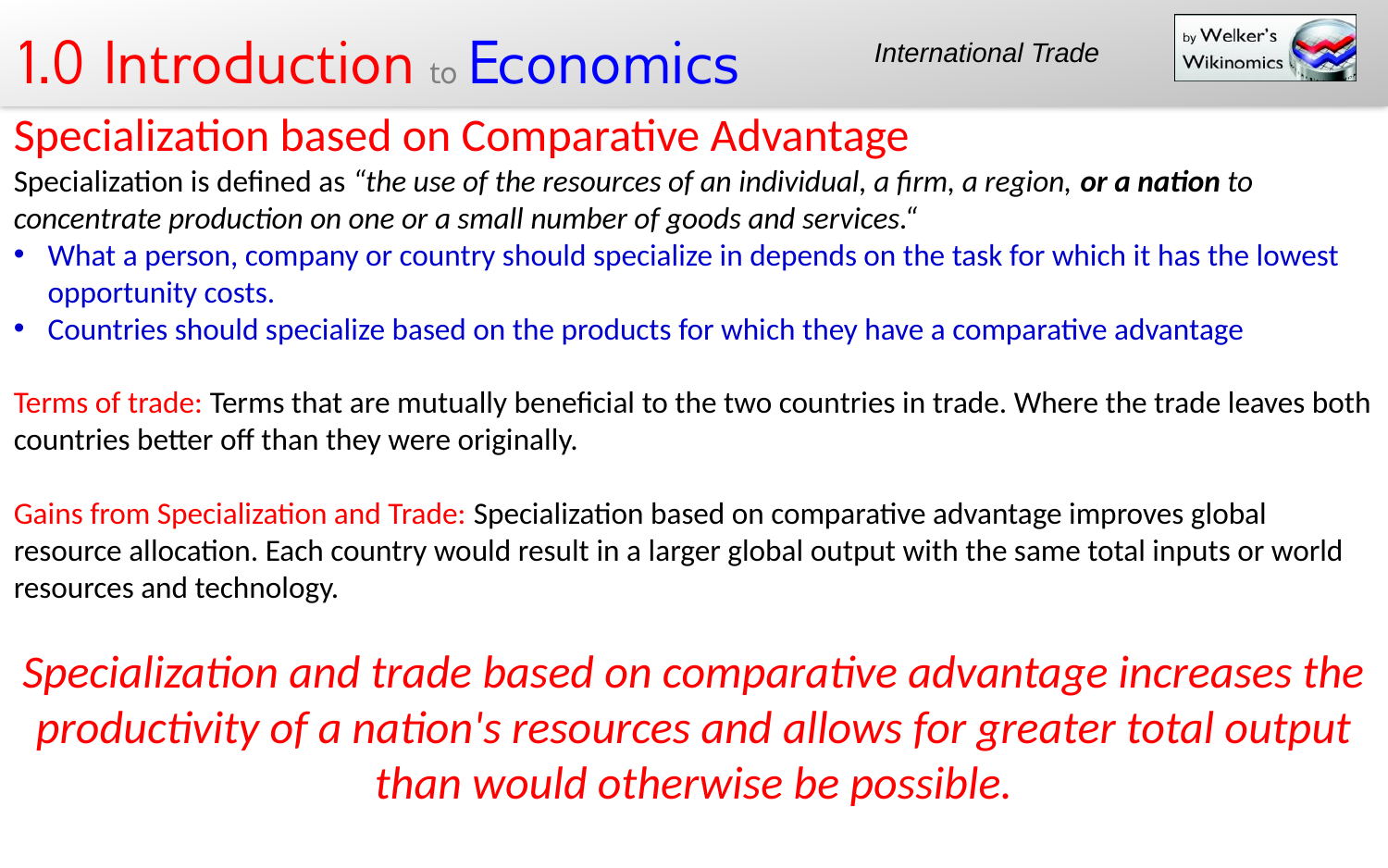

International Trade
Specialization based on Comparative Advantage
Specialization is defined as “the use of the resources of an individual, a firm, a region, or a nation to concentrate production on one or a small number of goods and services.“
What a person, company or country should specialize in depends on the task for which it has the lowest opportunity costs.
Countries should specialize based on the products for which they have a comparative advantage

Terms of trade: Terms that are mutually beneficial to the two countries in trade. Where the trade leaves both countries better off than they were originally.

Gains from Specialization and Trade: Specialization based on comparative advantage improves global resource allocation. Each country would result in a larger global output with the same total inputs or world resources and technology.

Specialization and trade based on comparative advantage increases the productivity of a nation's resources and allows for greater total output than would otherwise be possible.